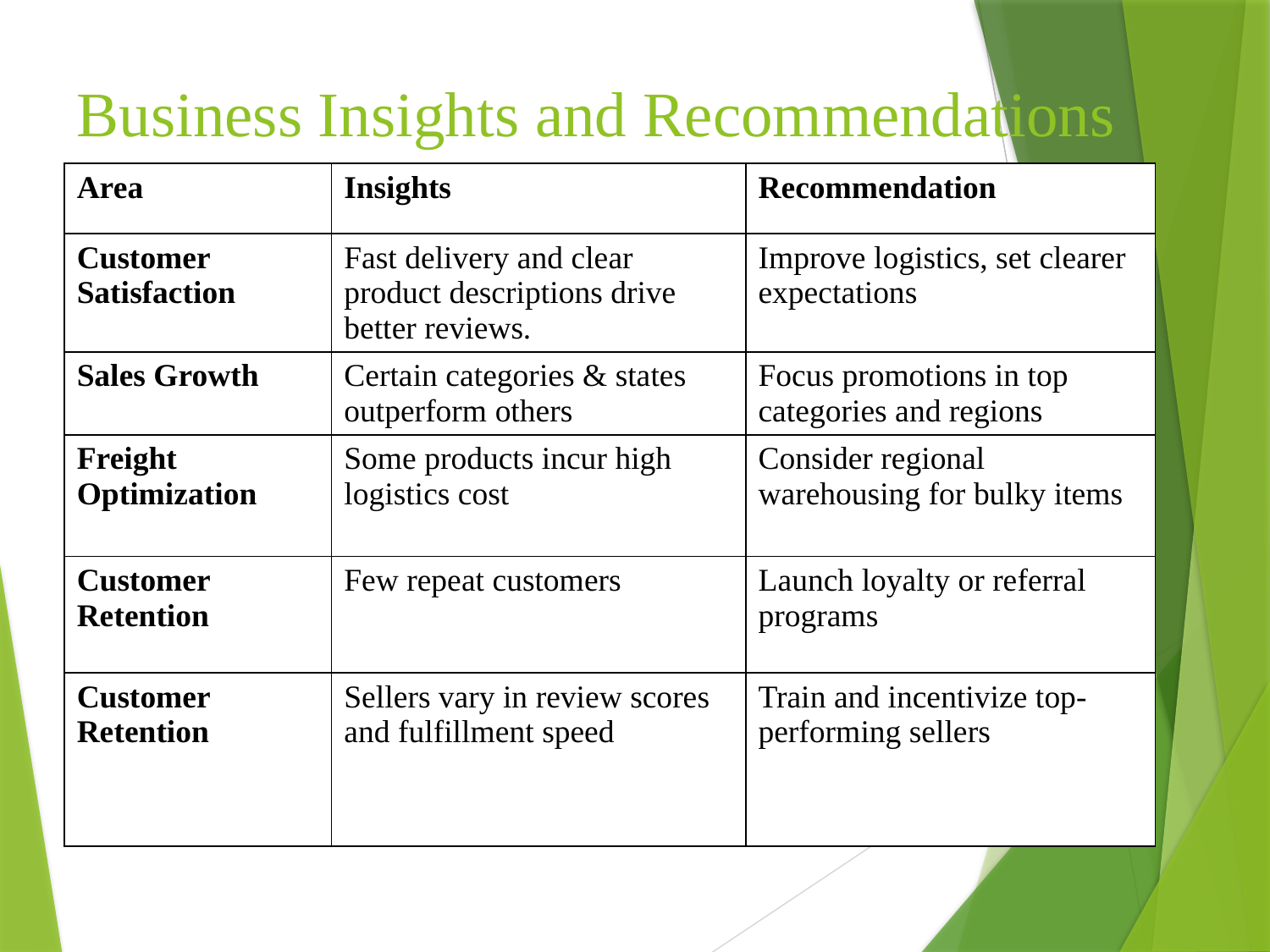

Business Insights and Recommendations
| Area | Insights | Recommendation |
| --- | --- | --- |
| Customer Satisfaction | Fast delivery and clear product descriptions drive better reviews. | Improve logistics, set clearer expectations |
| Sales Growth | Certain categories & states outperform others | Focus promotions in top categories and regions |
| Freight Optimization | Some products incur high logistics cost | Consider regional warehousing for bulky items |
| Customer Retention | Few repeat customers | Launch loyalty or referral programs |
| Customer Retention | Sellers vary in review scores and fulfillment speed | Train and incentivize top-performing sellers |